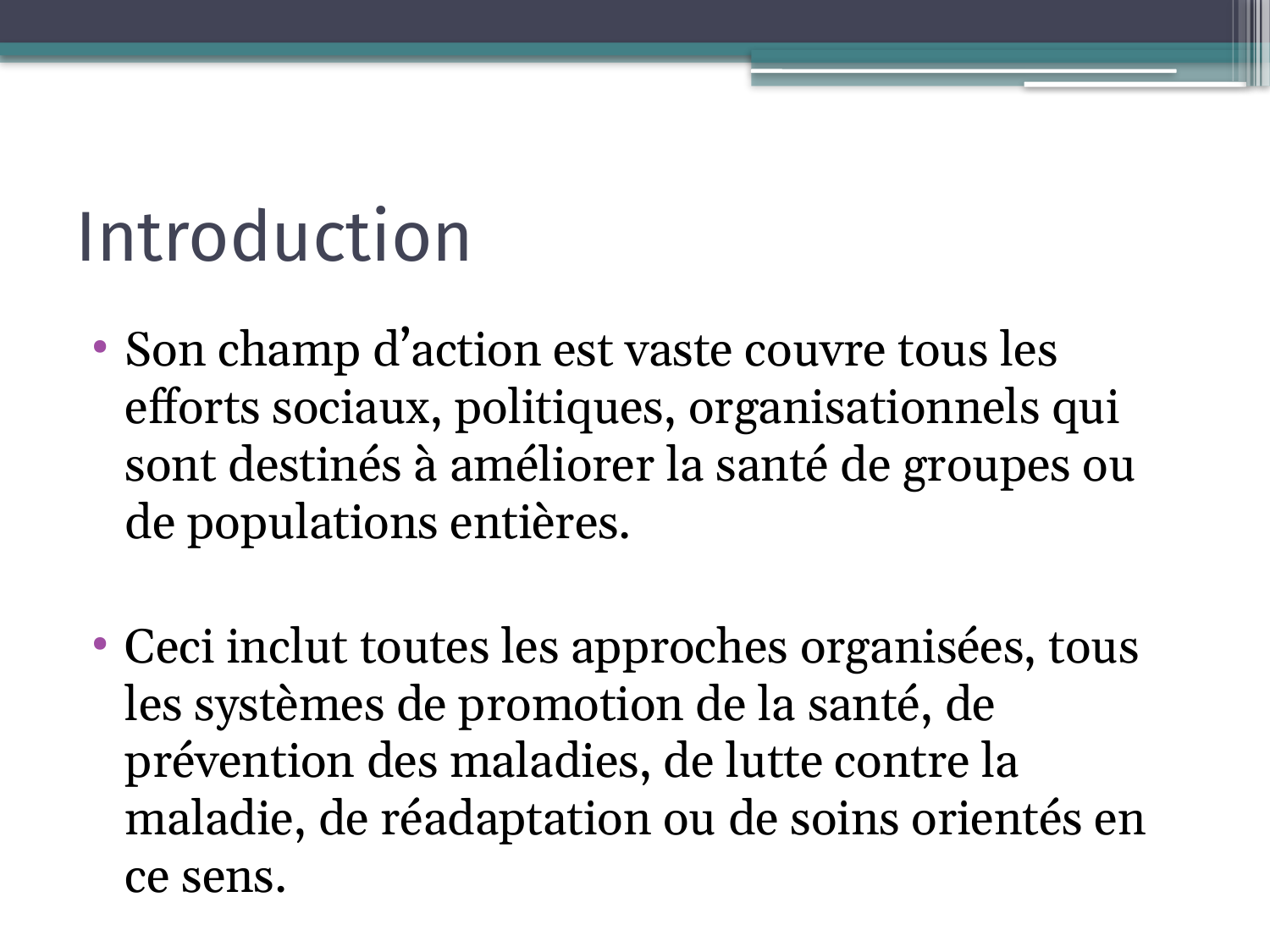

# Introduction
Son champ d’action est vaste couvre tous les efforts sociaux, politiques, organisationnels qui sont destinés à améliorer la santé de groupes ou de populations entières.

Ceci inclut toutes les approches organisées, tous les systèmes de promotion de la santé, de prévention des maladies, de lutte contre la maladie, de réadaptation ou de soins orientés en ce sens.